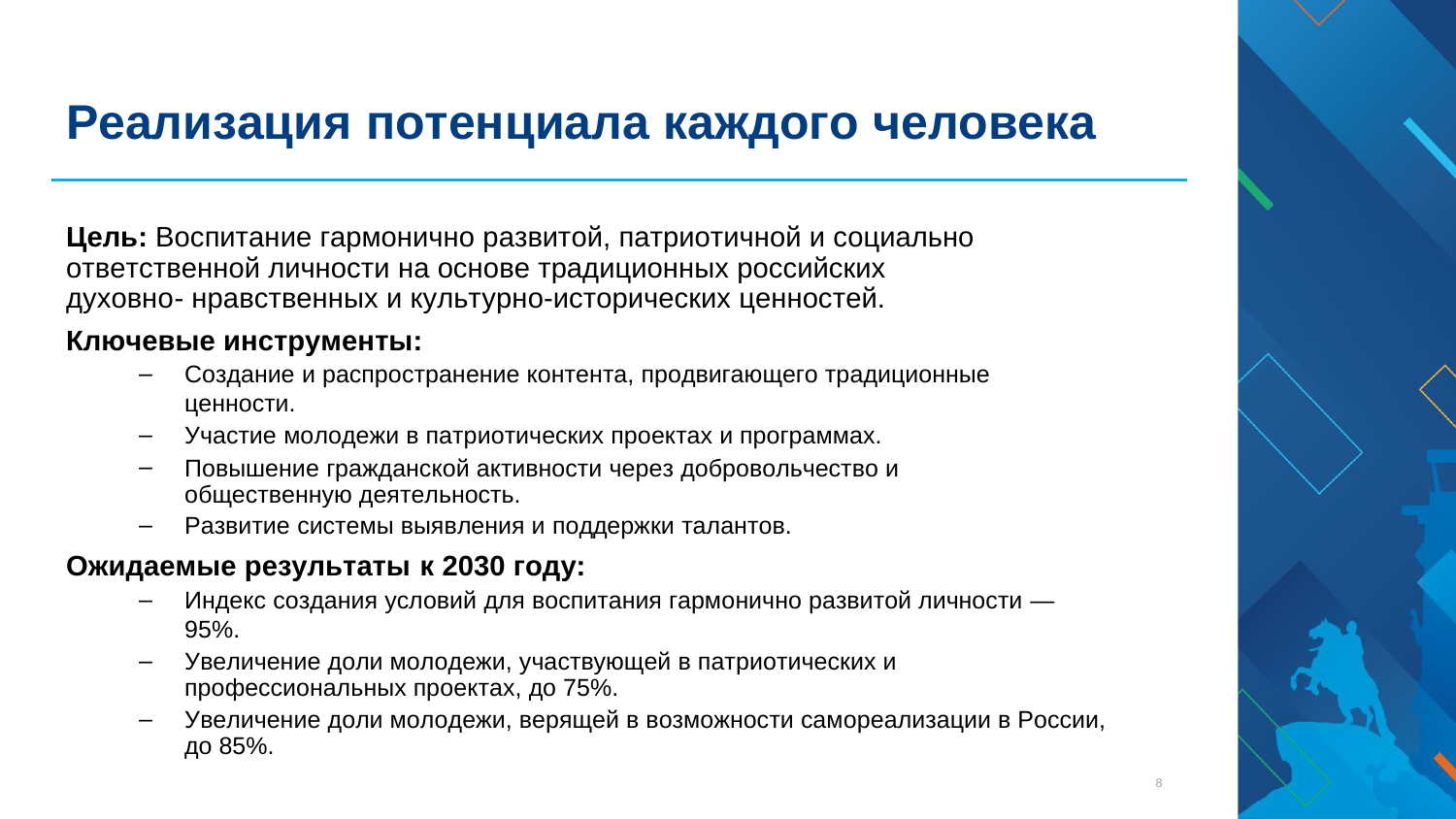

# Реализация потенциала каждого человека

Цель: Воспитание гармонично развитой, патриотичной и социально ответственной личности на основе традиционных российских духовно- нравственных и культурно-исторических ценностей.
Ключевые инструменты:
Создание и распространение контента, продвигающего традиционные ценности.
Участие молодежи в патриотических проектах и программах.
Повышение гражданской активности через добровольчество и общественную деятельность.
Развитие системы выявления и поддержки талантов.
Ожидаемые результаты к 2030 году:
Индекс создания условий для воспитания гармонично развитой личности — 95%.
Увеличение доли молодежи, участвующей в патриотических и профессиональных проектах, до 75%.
Увеличение доли молодежи, верящей в возможности самореализации в России, до 85%.
8